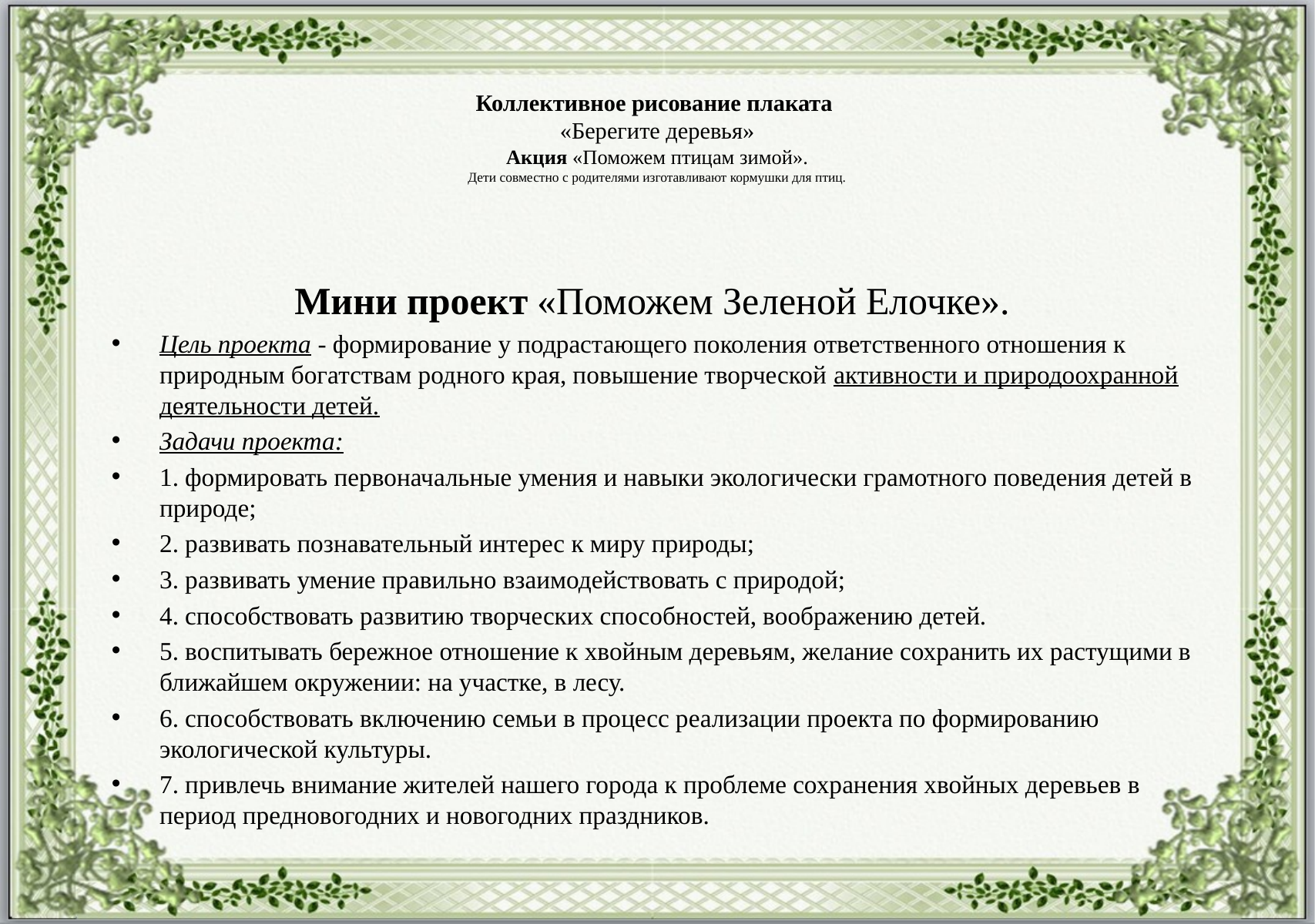

# Коллективное рисование плаката «Берегите деревья» Акция «Поможем птицам зимой». Дети совместно с родителями изготавливают кормушки для птиц.
                   Мини проект «Поможем Зеленой Елочке».
Цель проекта - формирование у подрастающего поколения ответственного отношения к природным богатствам родного края, повышение творческой активности и природоохранной деятельности детей.
Задачи проекта:
1. формировать первоначальные умения и навыки экологически грамотного поведения детей в природе;
2. развивать познавательный интерес к миру природы;
3. развивать умение правильно взаимодействовать с природой;
4. способствовать развитию творческих способностей, воображению детей.
5. воспитывать бережное отношение к хвойным деревьям, желание сохранить их растущими в ближайшем окружении: на участке, в лесу.
6. способствовать включению семьи в процесс реализации проекта по формированию экологической культуры.
7. привлечь внимание жителей нашего города к проблеме сохранения хвойных деревьев в период предновогодних и новогодних праздников.